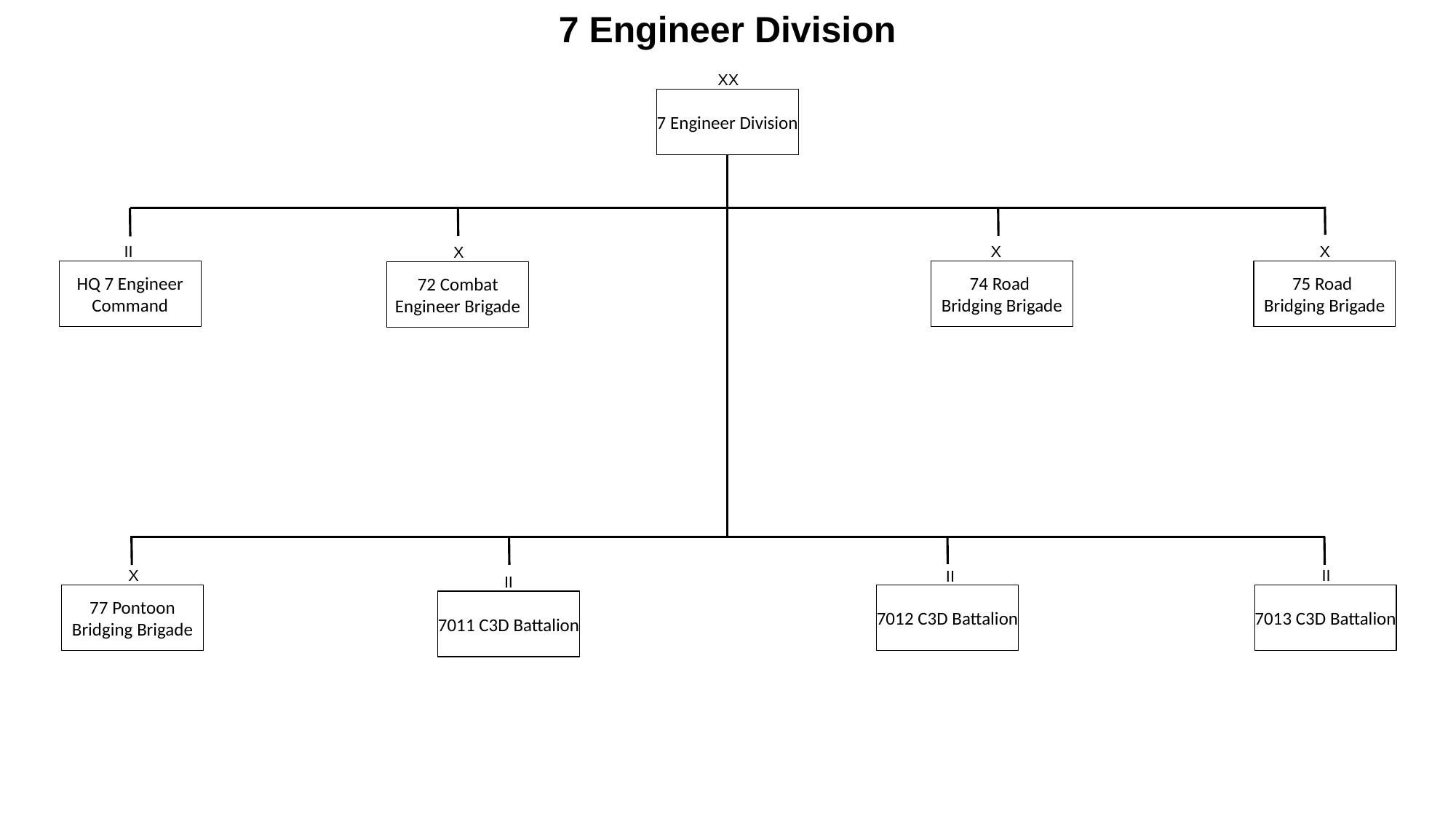

# 7 Engineer Division
XX
7 Engineer Division
II
X
X
X
HQ 7 Engineer Command
74 Road
Bridging Brigade
75 Road
Bridging Brigade
72 Combat Engineer Brigade
X
II
II
II
7012 C3D Battalion
7013 C3D Battalion
77 Pontoon Bridging Brigade
7011 C3D Battalion